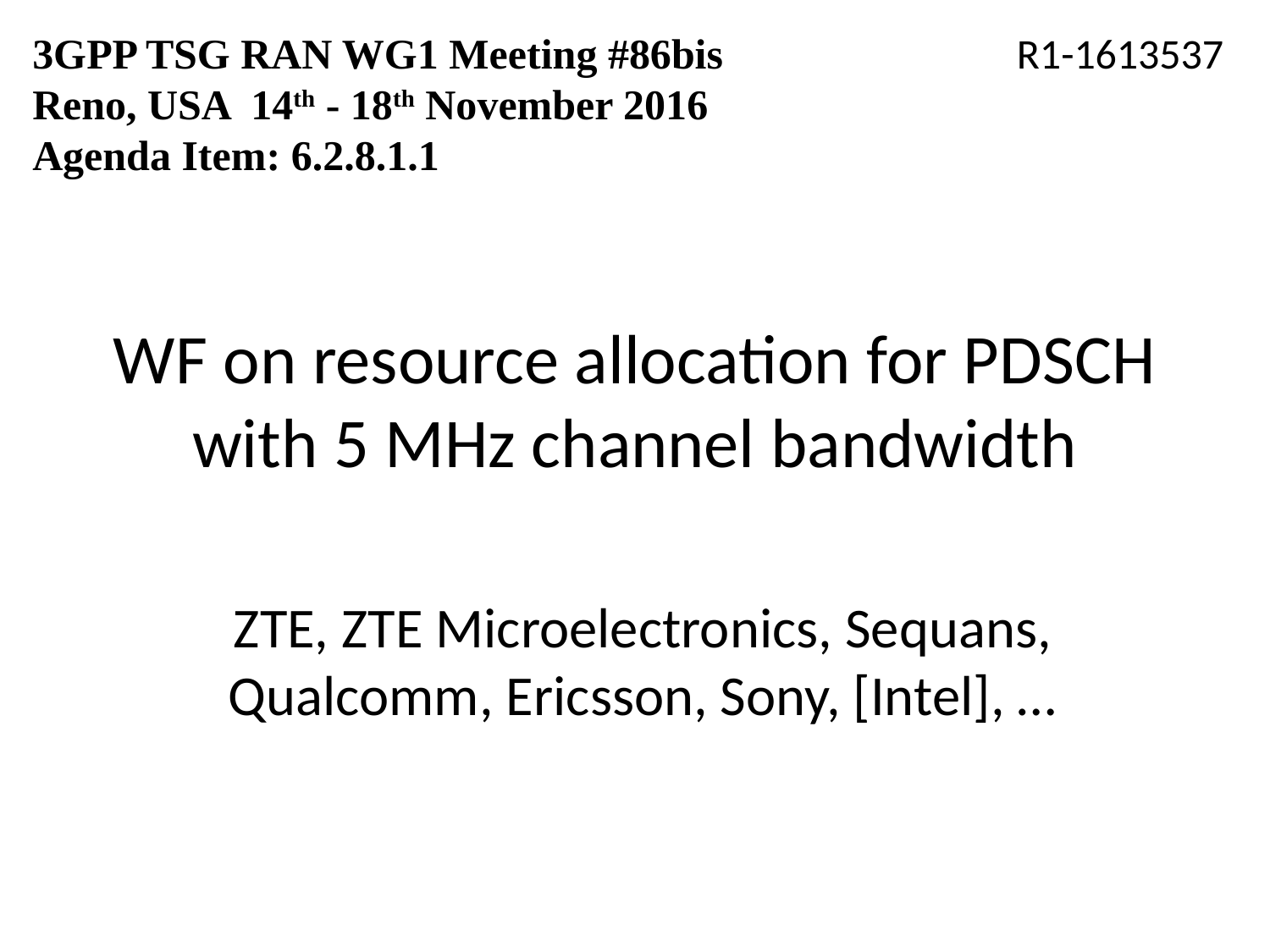

3GPP TSG RAN WG1 Meeting #86bis		         R1-1613537
Reno, USA  14th - 18th November 2016
Agenda Item: 6.2.8.1.1

# WF on resource allocation for PDSCH with 5 MHz channel bandwidth
ZTE, ZTE Microelectronics, Sequans, Qualcomm, Ericsson, Sony, [Intel], …